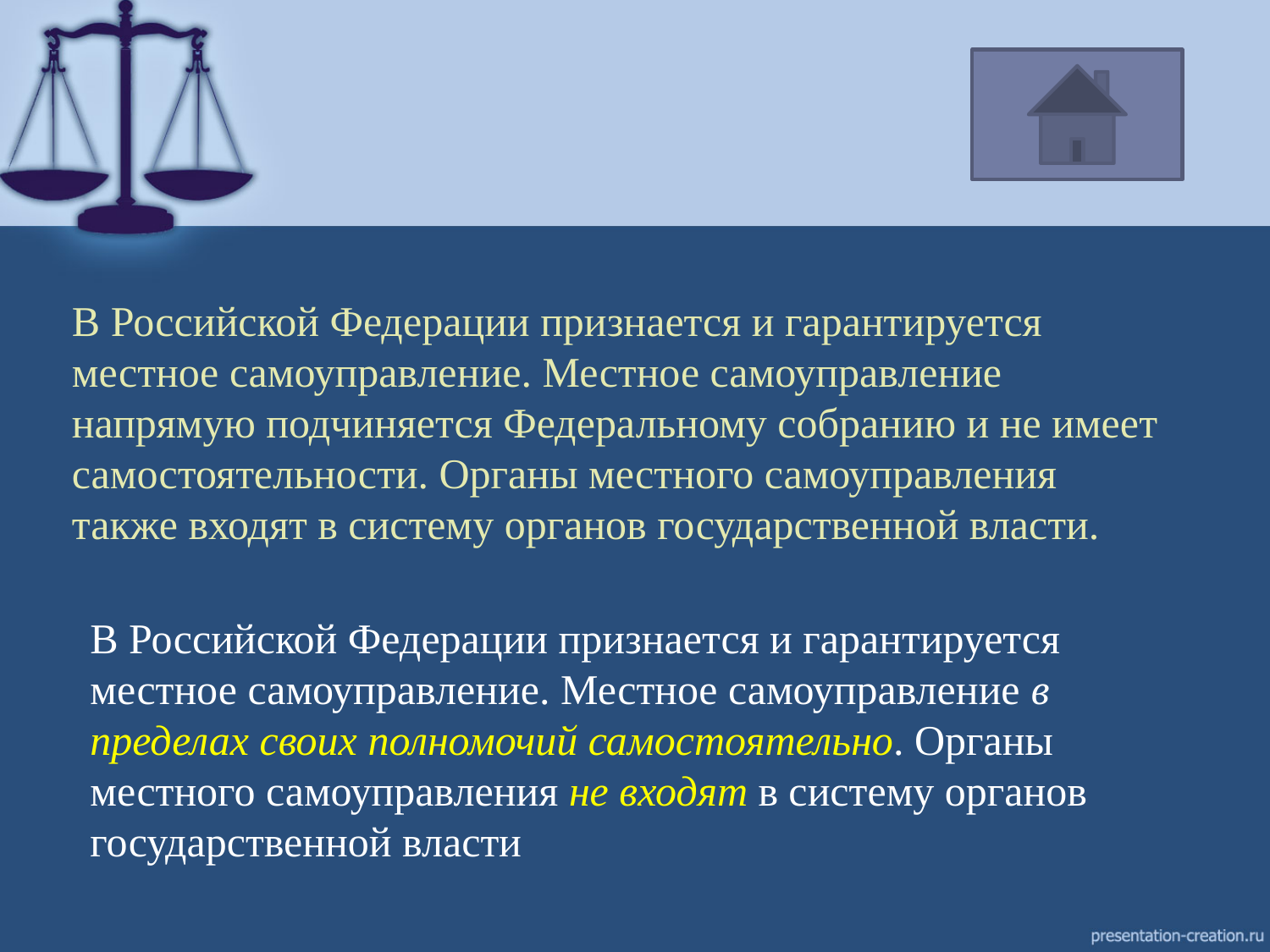

В Российской Федерации признается и гарантируется местное самоуправление. Местное самоуправление напрямую подчиняется Федеральному собранию и не имеет самостоятельности. Органы местного самоуправления также входят в систему органов государственной власти.
	В Российской Федерации признается и гарантируется местное самоуправление. Местное самоуправление в пределах своих полномочий самостоятельно. Органы местного самоуправления не входят в систему органов государственной власти